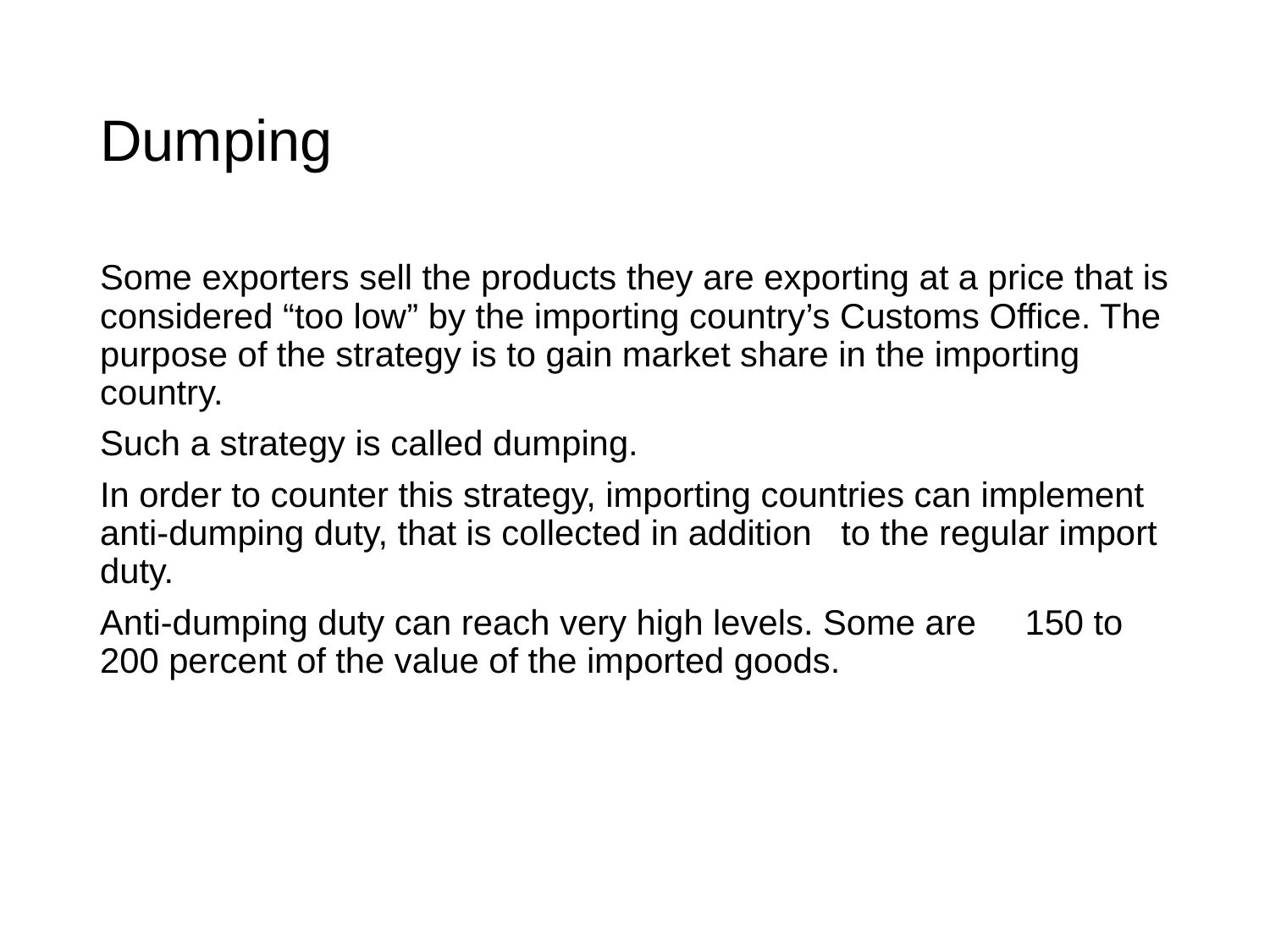

# Dumping
Some exporters sell the products they are exporting at a price that is considered “too low” by the importing country’s Customs Office. The purpose of the strategy is to gain market share in the importing country.
Such a strategy is called dumping.
In order to counter this strategy, importing countries can implement anti-dumping duty, that is collected in addition   to the regular import duty.
Anti-dumping duty can reach very high levels. Some are     150 to 200 percent of the value of the imported goods.